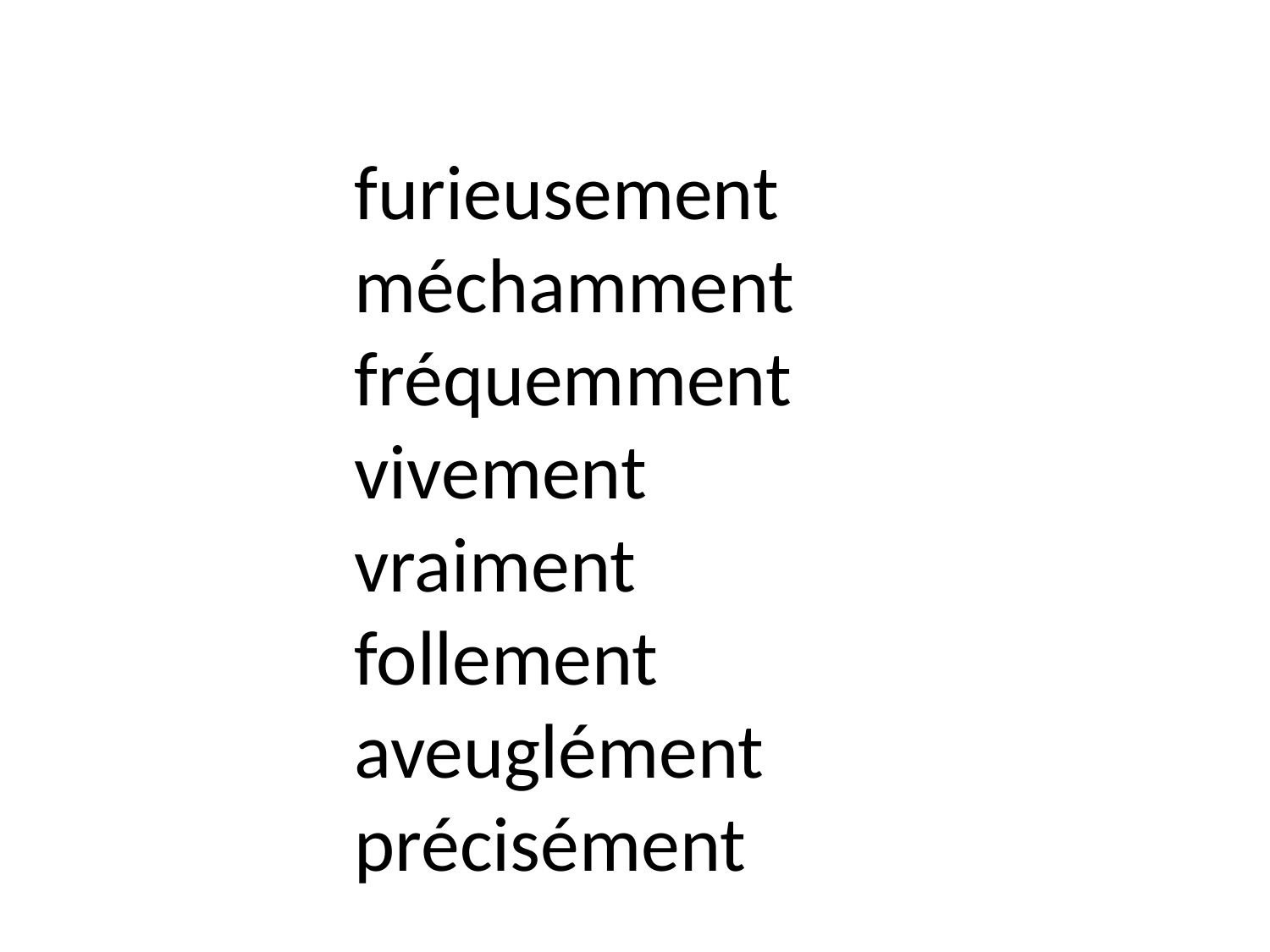

furieusement
méchamment
fréquemment
vivement
vraiment
follement
aveuglément
précisément